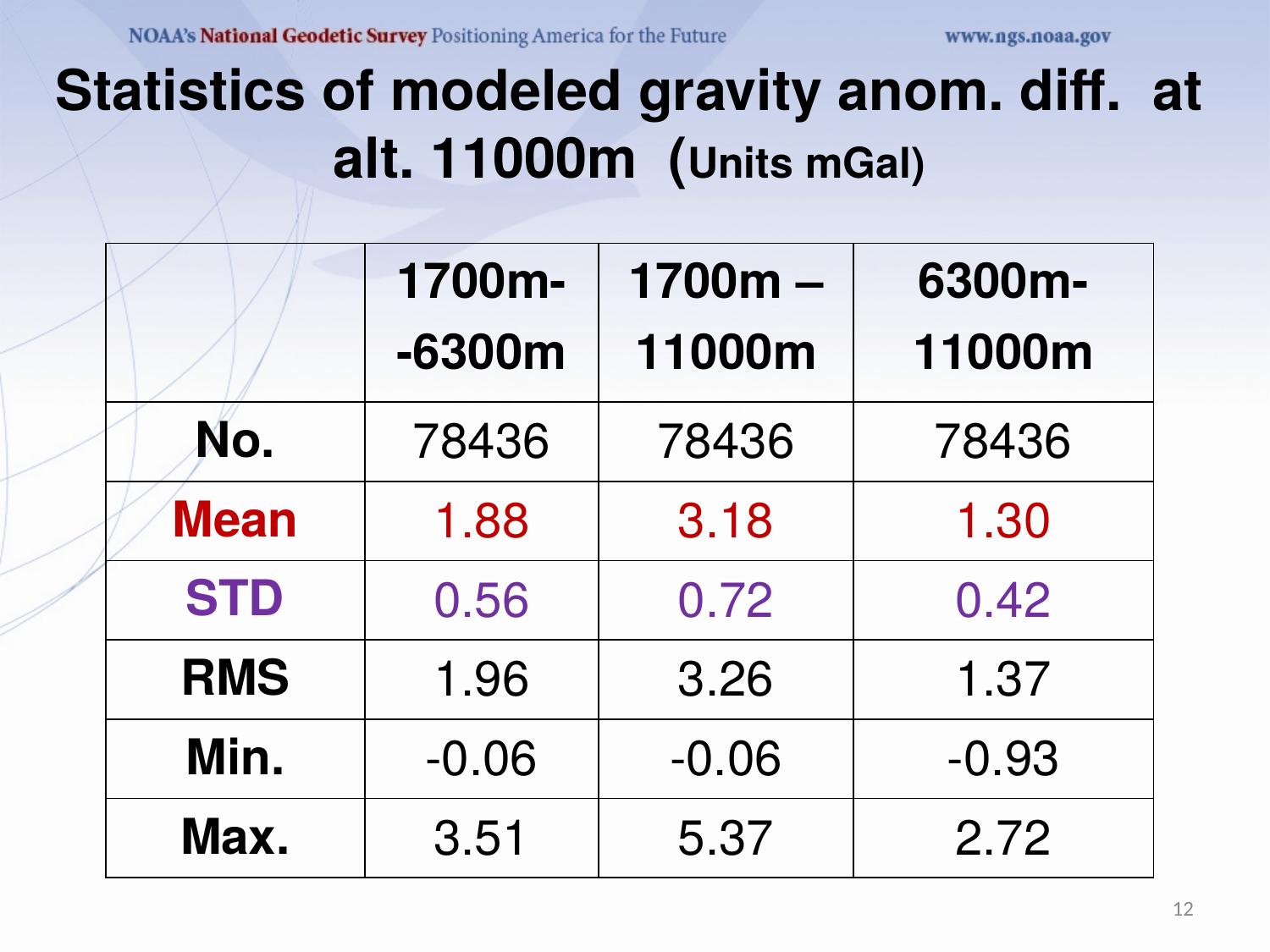

Statistics of modeled gravity anom. diff.  at alt. 11000m  (Units mGal)

|  | 1700m- -6300m | 1700m – 11000m | 6300m- 11000m |
| --- | --- | --- | --- |
| No. | 78436 | 78436 | 78436 |
| Mean | 1.88 | 3.18 | 1.30 |
| STD | 0.56 | 0.72 | 0.42 |
| RMS | 1.96 | 3.26 | 1.37 |
| Min. | -0.06 | -0.06 | -0.93 |
| Max. | 3.51 | 5.37 | 2.72 |
12